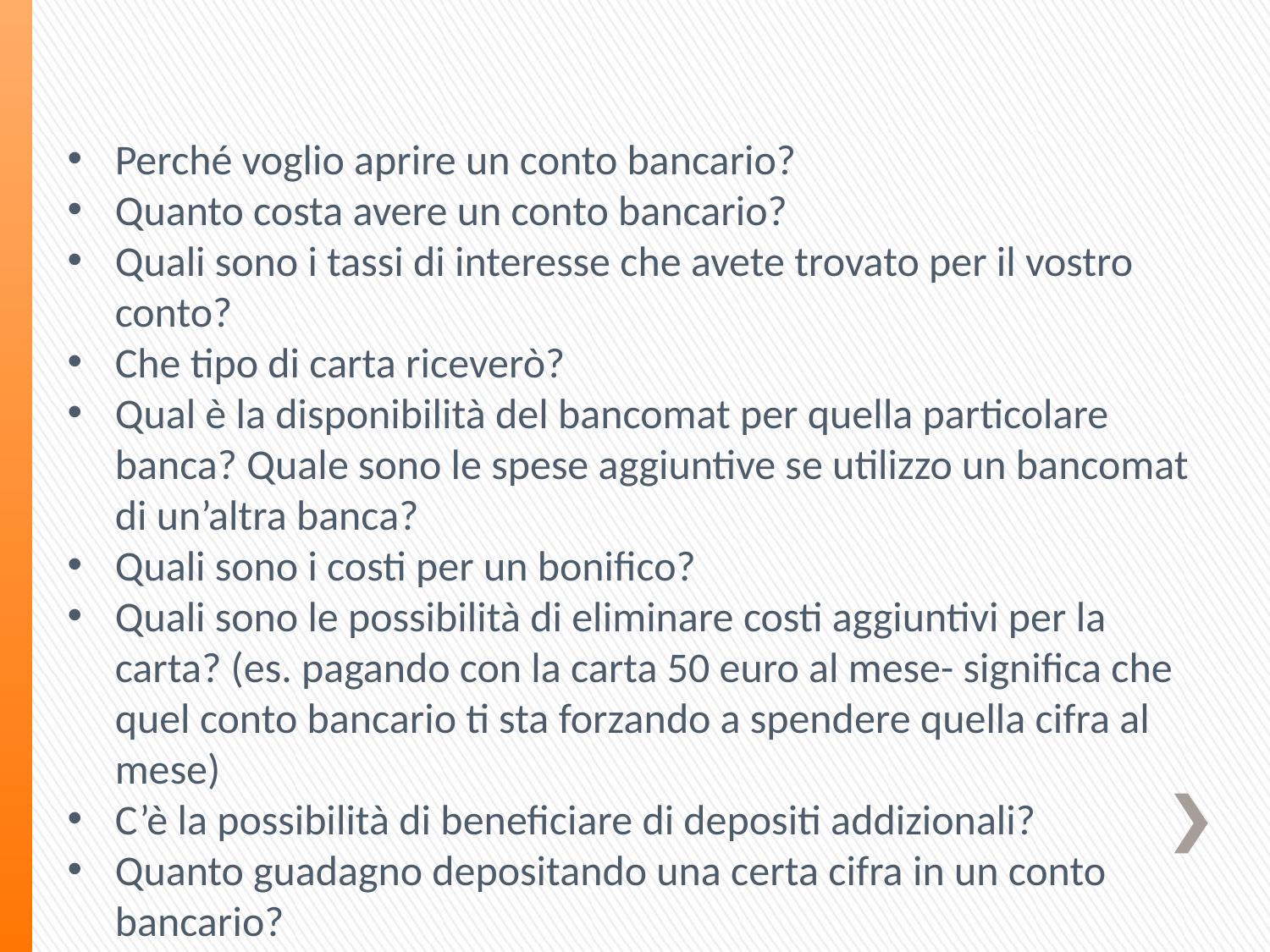

Perché voglio aprire un conto bancario?
Quanto costa avere un conto bancario?
Quali sono i tassi di interesse che avete trovato per il vostro conto?
Che tipo di carta riceverò?
Qual è la disponibilità del bancomat per quella particolare banca? Quale sono le spese aggiuntive se utilizzo un bancomat di un’altra banca?
Quali sono i costi per un bonifico?
Quali sono le possibilità di eliminare costi aggiuntivi per la carta? (es. pagando con la carta 50 euro al mese- significa che quel conto bancario ti sta forzando a spendere quella cifra al mese)
C’è la possibilità di beneficiare di depositi addizionali?
Quanto guadagno depositando una certa cifra in un conto bancario?